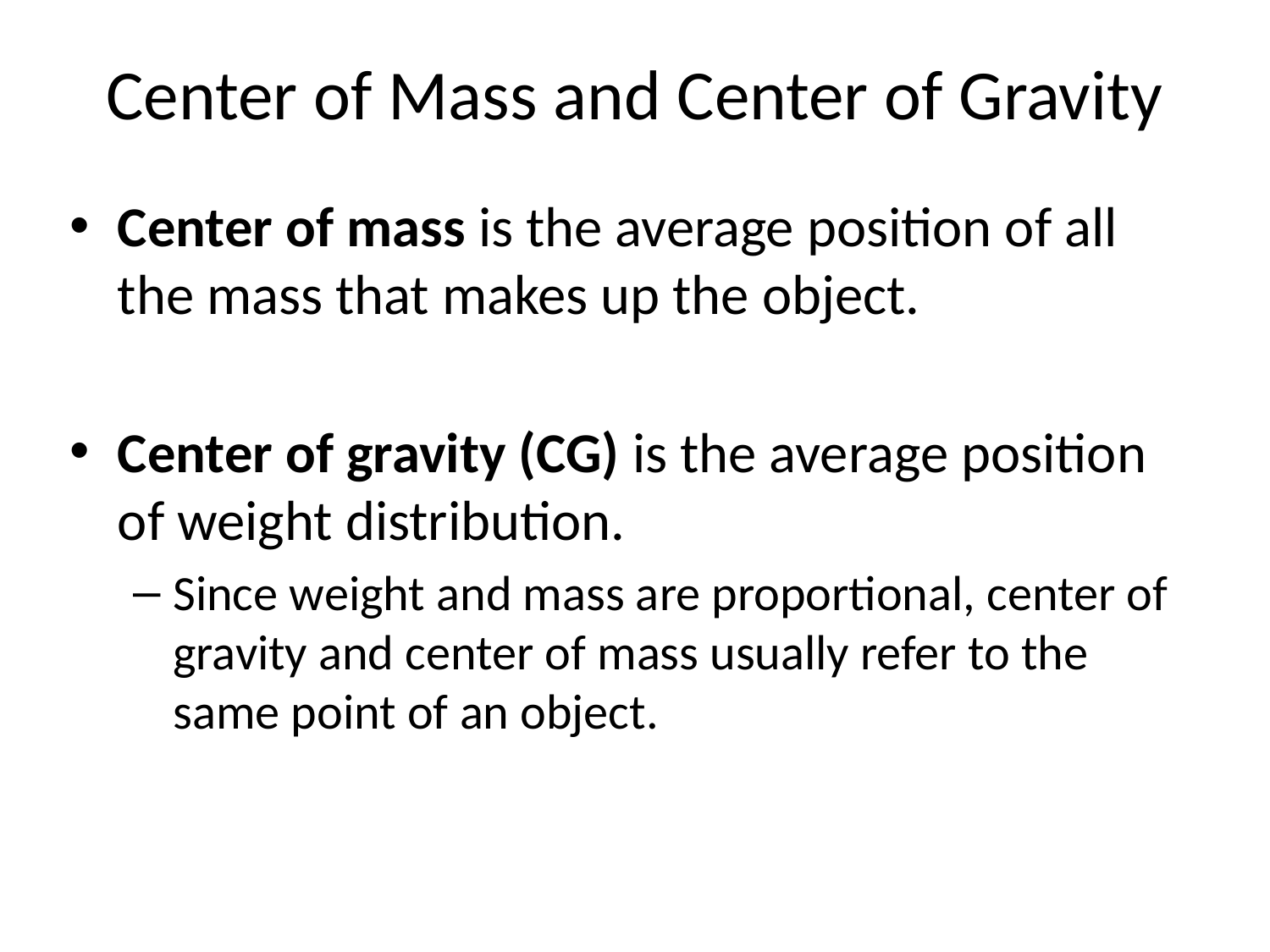

Center of Mass and Center of Gravity
Center of mass is the average position of all the mass that makes up the object.

Center of gravity (CG) is the average position of weight distribution.
Since weight and mass are proportional, center of gravity and center of mass usually refer to the same point of an object.